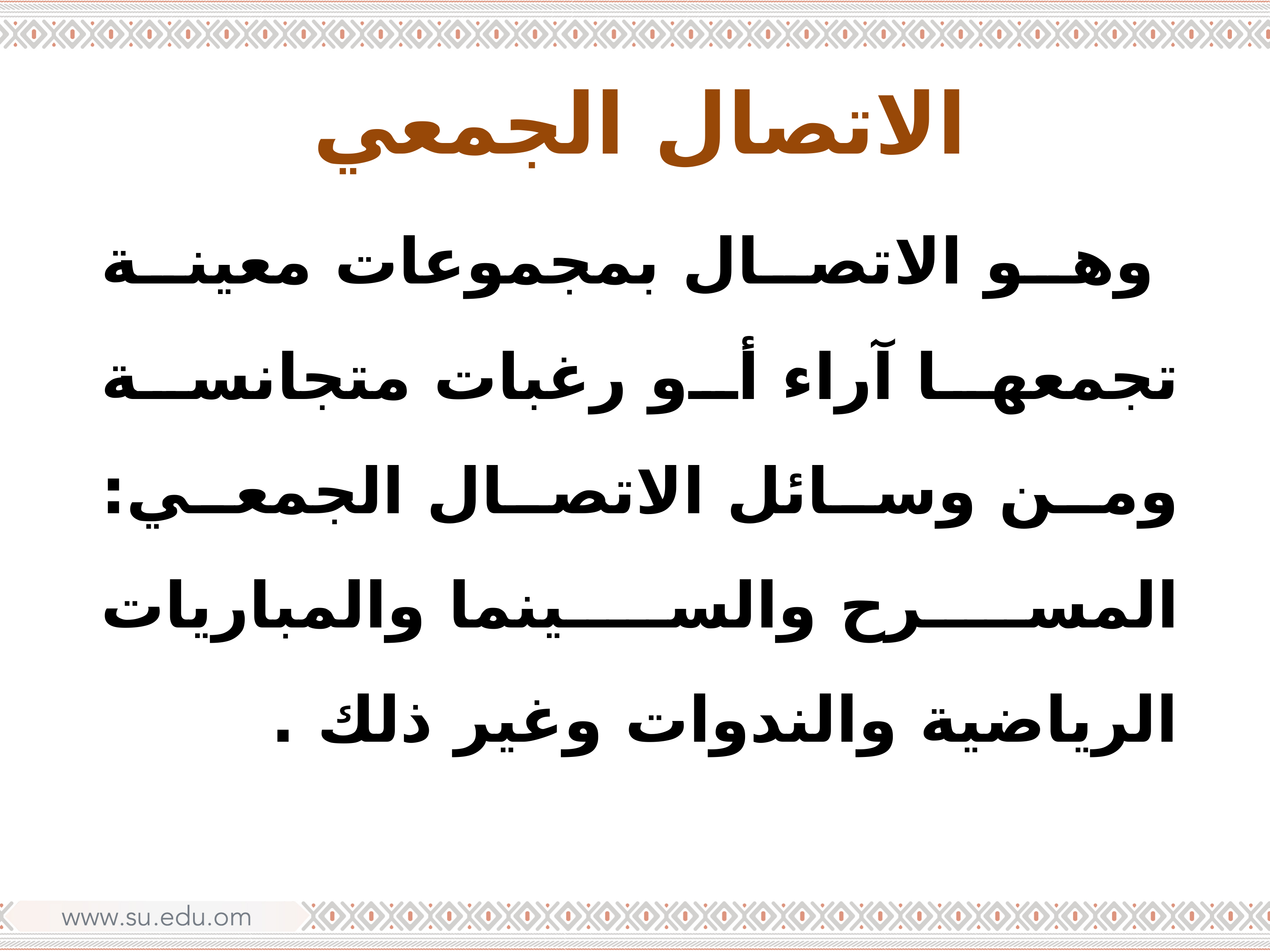

الاتصال الجمعي
 وهو الاتصال بمجموعات معينة تجمعها آراء أو رغبات متجانسة ومن وسائل الاتصال الجمعي: المسرح والسينما والمباريات الرياضية والندوات وغير ذلك .